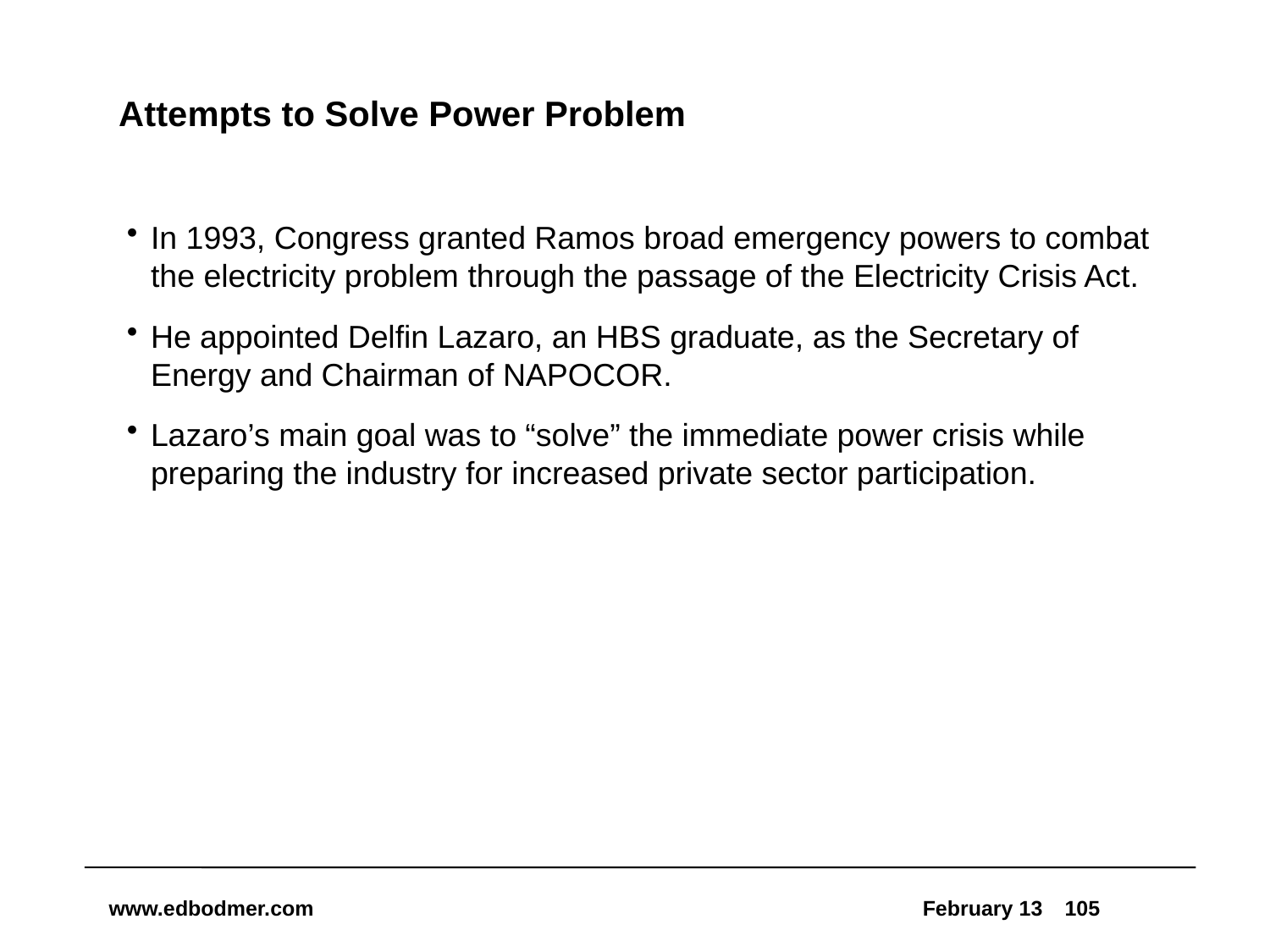

# Attempts to Solve Power Problem
In 1993, Congress granted Ramos broad emergency powers to combat the electricity problem through the passage of the Electricity Crisis Act.
He appointed Delfin Lazaro, an HBS graduate, as the Secretary of Energy and Chairman of NAPOCOR.
Lazaro’s main goal was to “solve” the immediate power crisis while preparing the industry for increased private sector participation.